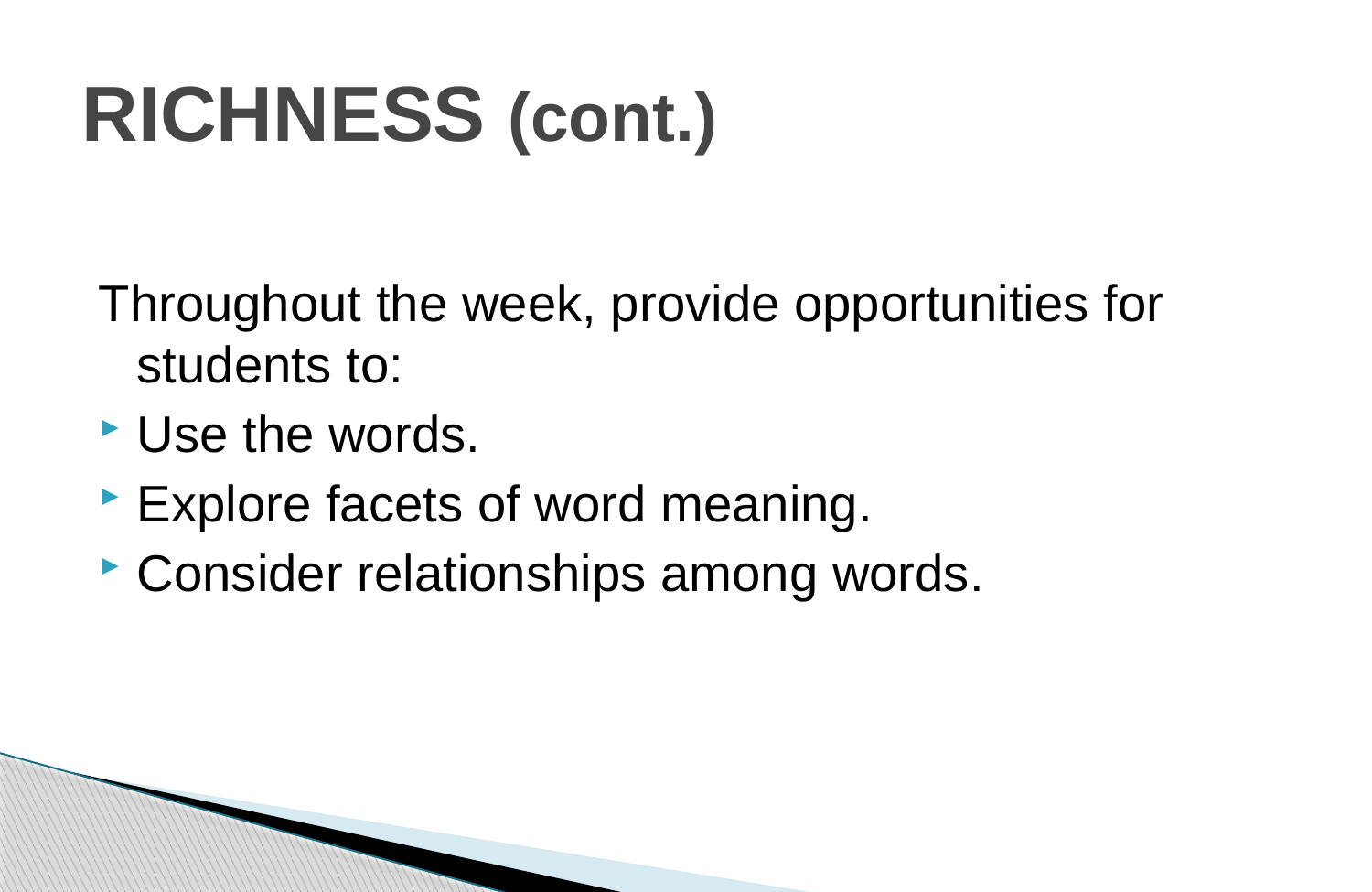

# RICHNESS (cont.)
Throughout the week, provide opportunities for students to:
Use the words.
Explore facets of word meaning.
Consider relationships among words.